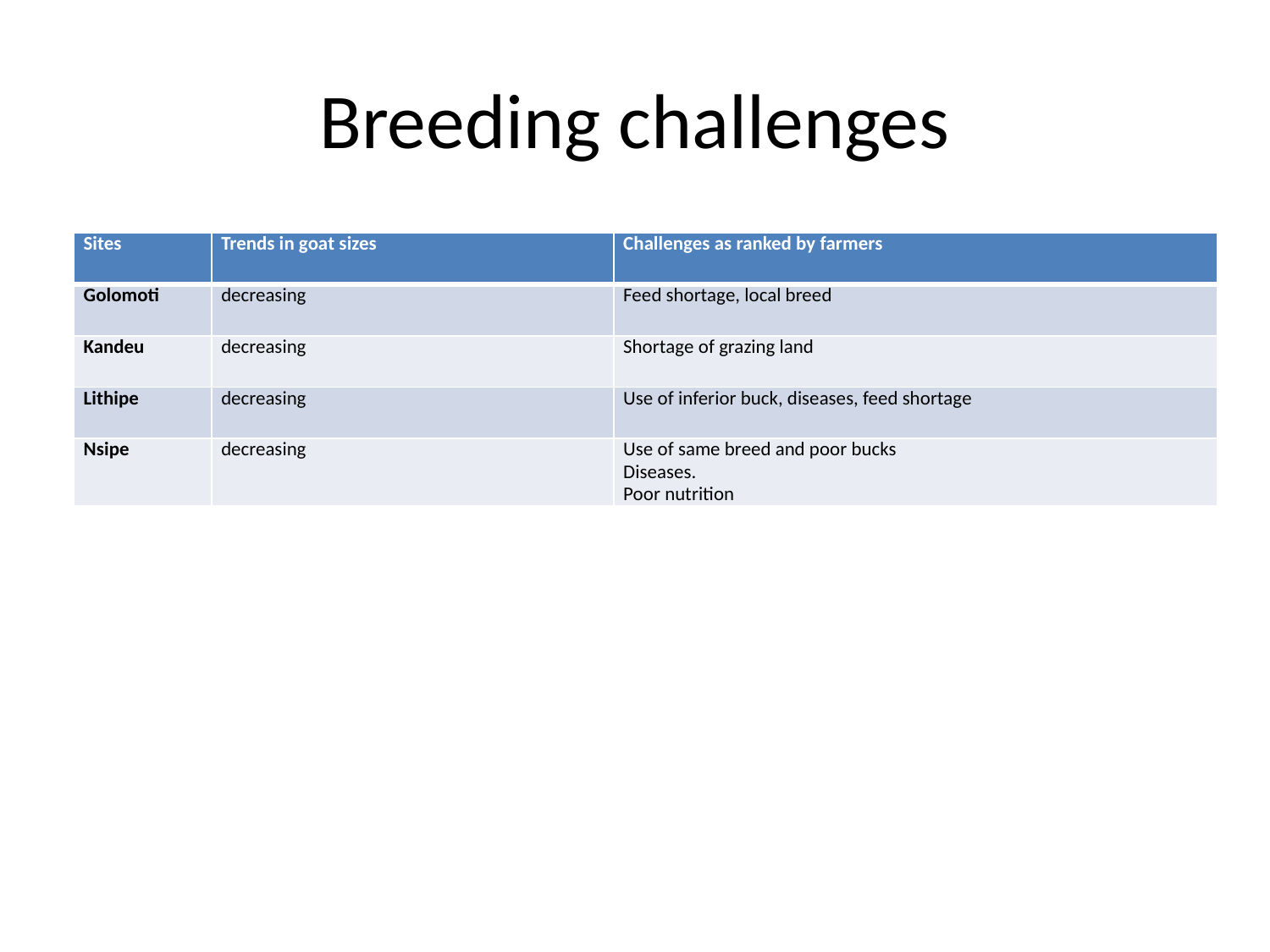

# Breeding challenges
| Sites | Trends in goat sizes | Challenges as ranked by farmers |
| --- | --- | --- |
| Golomoti | decreasing | Feed shortage, local breed |
| Kandeu | decreasing | Shortage of grazing land |
| Lithipe | decreasing | Use of inferior buck, diseases, feed shortage |
| Nsipe | decreasing | Use of same breed and poor bucks Diseases. Poor nutrition |